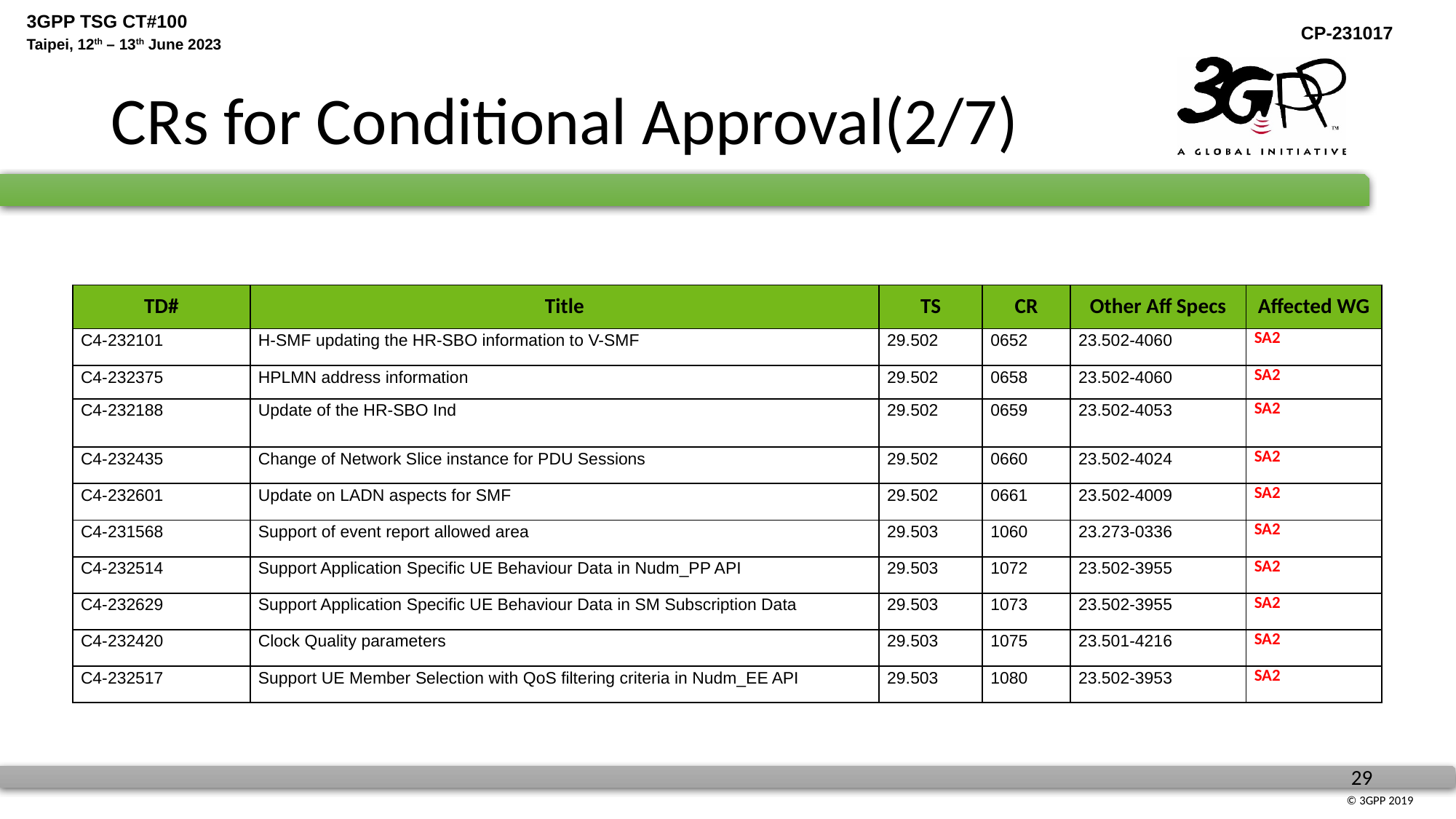

# CRs for Conditional Approval(2/7)
| TD# | Title | TS | CR | Other Aff Specs | Affected WG |
| --- | --- | --- | --- | --- | --- |
| C4-232101 | H-SMF updating the HR-SBO information to V-SMF | 29.502 | 0652 | 23.502-4060 | SA2 |
| C4-232375 | HPLMN address information | 29.502 | 0658 | 23.502-4060 | SA2 |
| C4-232188 | Update of the HR-SBO Ind | 29.502 | 0659 | 23.502-4053 | SA2 |
| C4-232435 | Change of Network Slice instance for PDU Sessions | 29.502 | 0660 | 23.502-4024 | SA2 |
| C4-232601 | Update on LADN aspects for SMF | 29.502 | 0661 | 23.502-4009 | SA2 |
| C4-231568 | Support of event report allowed area | 29.503 | 1060 | 23.273-0336 | SA2 |
| C4-232514 | Support Application Specific UE Behaviour Data in Nudm\_PP API | 29.503 | 1072 | 23.502-3955 | SA2 |
| C4-232629 | Support Application Specific UE Behaviour Data in SM Subscription Data | 29.503 | 1073 | 23.502-3955 | SA2 |
| C4-232420 | Clock Quality parameters | 29.503 | 1075 | 23.501-4216 | SA2 |
| C4-232517 | Support UE Member Selection with QoS filtering criteria in Nudm\_EE API | 29.503 | 1080 | 23.502-3953 | SA2 |